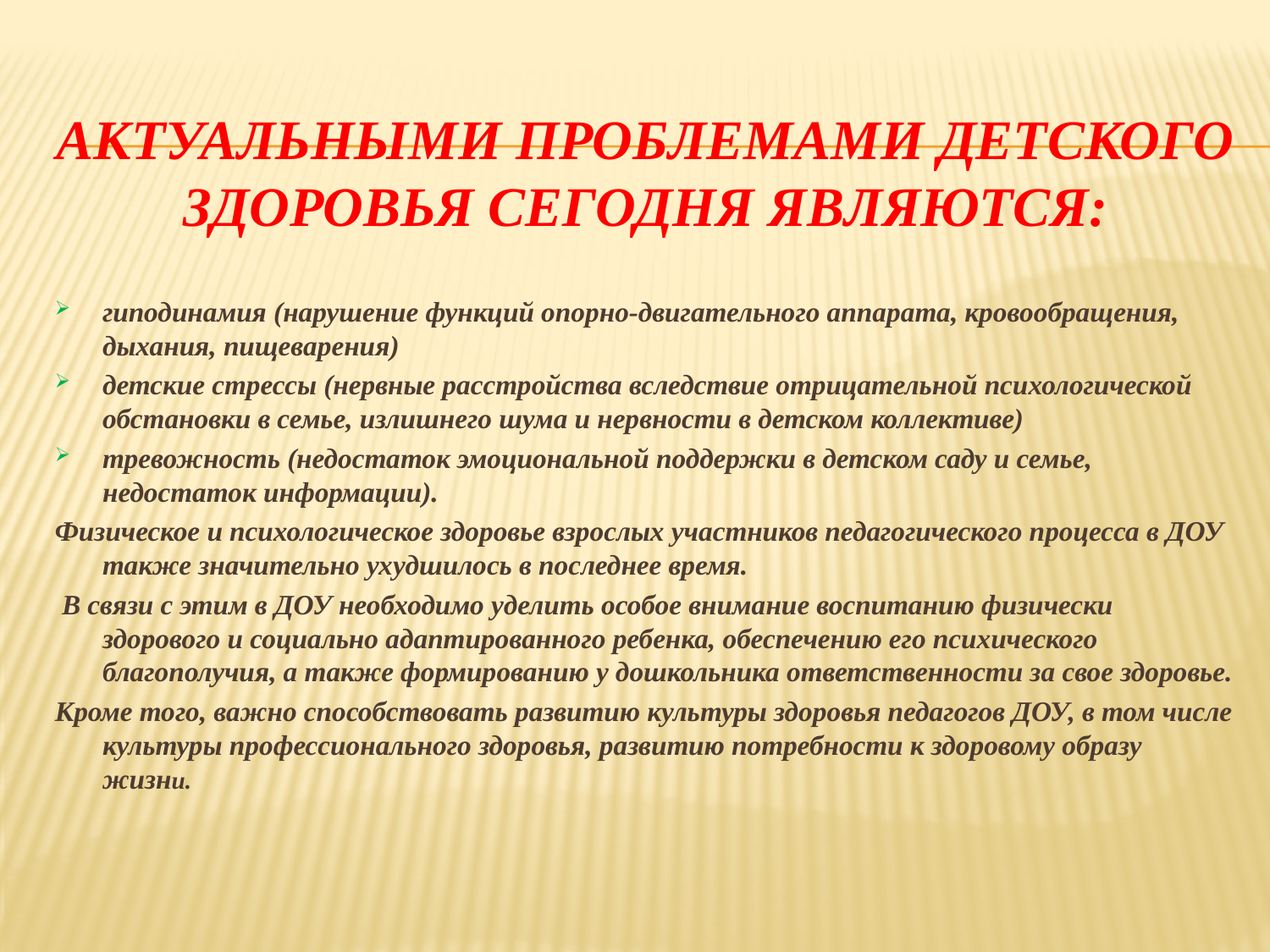

# Актуальными проблемами детского здоровья сегодня являются:
гиподинамия (нарушение функций опорно-двигательного аппарата, кровообращения, дыхания, пищеварения)
детские стрессы (нервные расстройства вследствие отрицательной психологической обстановки в семье, излишнего шума и нервности в детском коллективе)
тревожность (недостаток эмоциональной поддержки в детском саду и семье, недостаток информации).
Физическое и психологическое здоровье взрослых участников педагогического процесса в ДОУ также значительно ухудшилось в последнее время.
 В связи с этим в ДОУ необходимо уделить особое внимание воспитанию физически здорового и социально адаптированного ребенка, обеспечению его психического благополучия, а также формированию у дошкольника ответственности за свое здоровье.
Кроме того, важно способствовать развитию культуры здоровья педагогов ДОУ, в том числе культуры профессионального здоровья, развитию потребности к здоровому образу жизни.